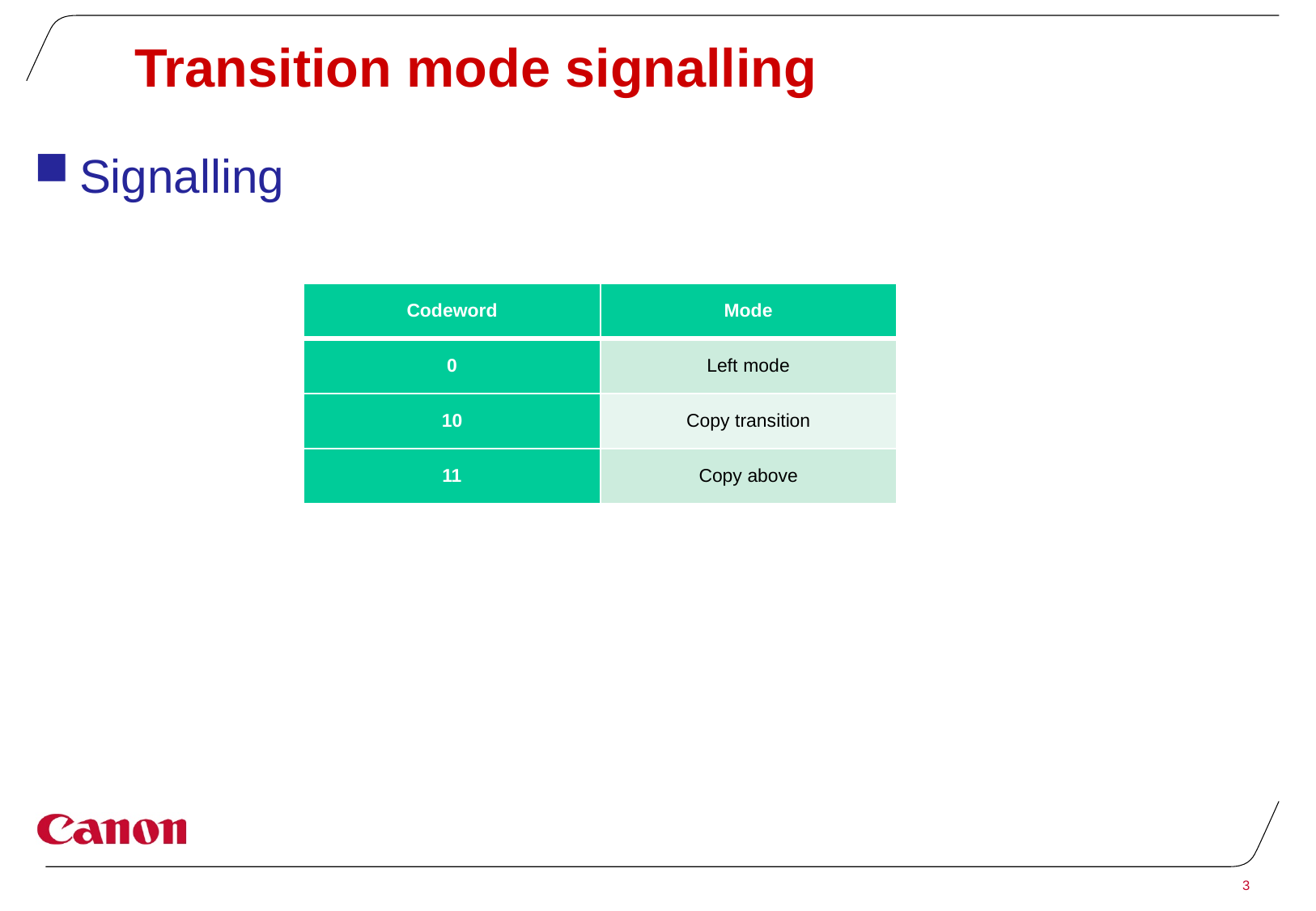

# Transition mode signalling
Signalling

| Codeword | Mode |
| --- | --- |
| 0 | Left mode |
| 10 | Copy transition |
| 11 | Copy above |
3